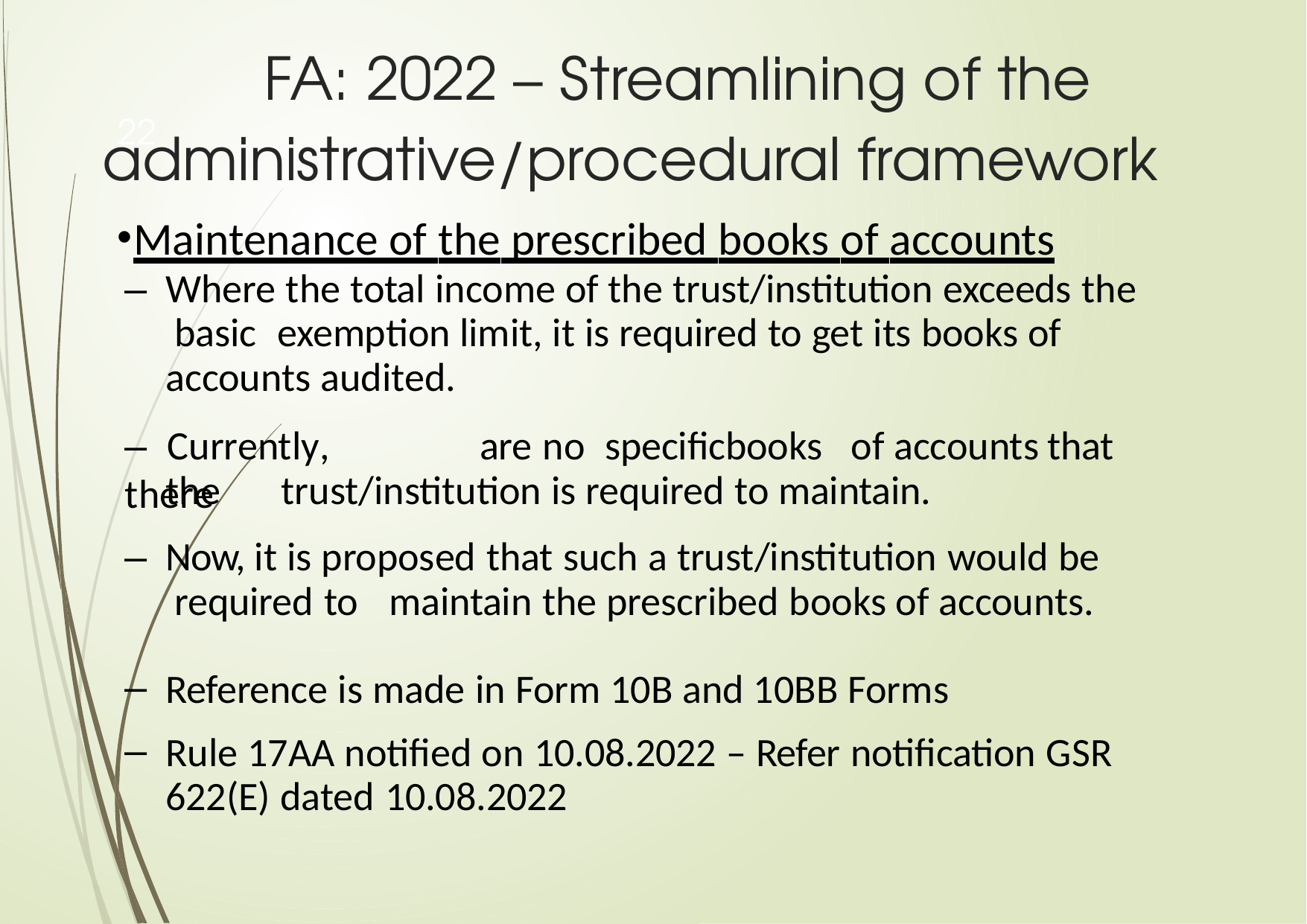

# FA: 2022 – Streamlining of the  administrative/procedural framework
22
Maintenance of the prescribed books of accounts
–	Where the total income of the trust/institution exceeds the  basic	exemption limit, it is required to get its books of  accounts audited.
–	Currently,	there
are no	specificbooks	of accounts that
the	trust/institution is required to maintain.
–	Now, it is proposed that such a trust/institution would be  required to	maintain the prescribed books of accounts.
Reference is made in Form 10B and 10BB Forms
Rule 17AA notified on 10.08.2022 – Refer notification GSR
622(E) dated 10.08.2022